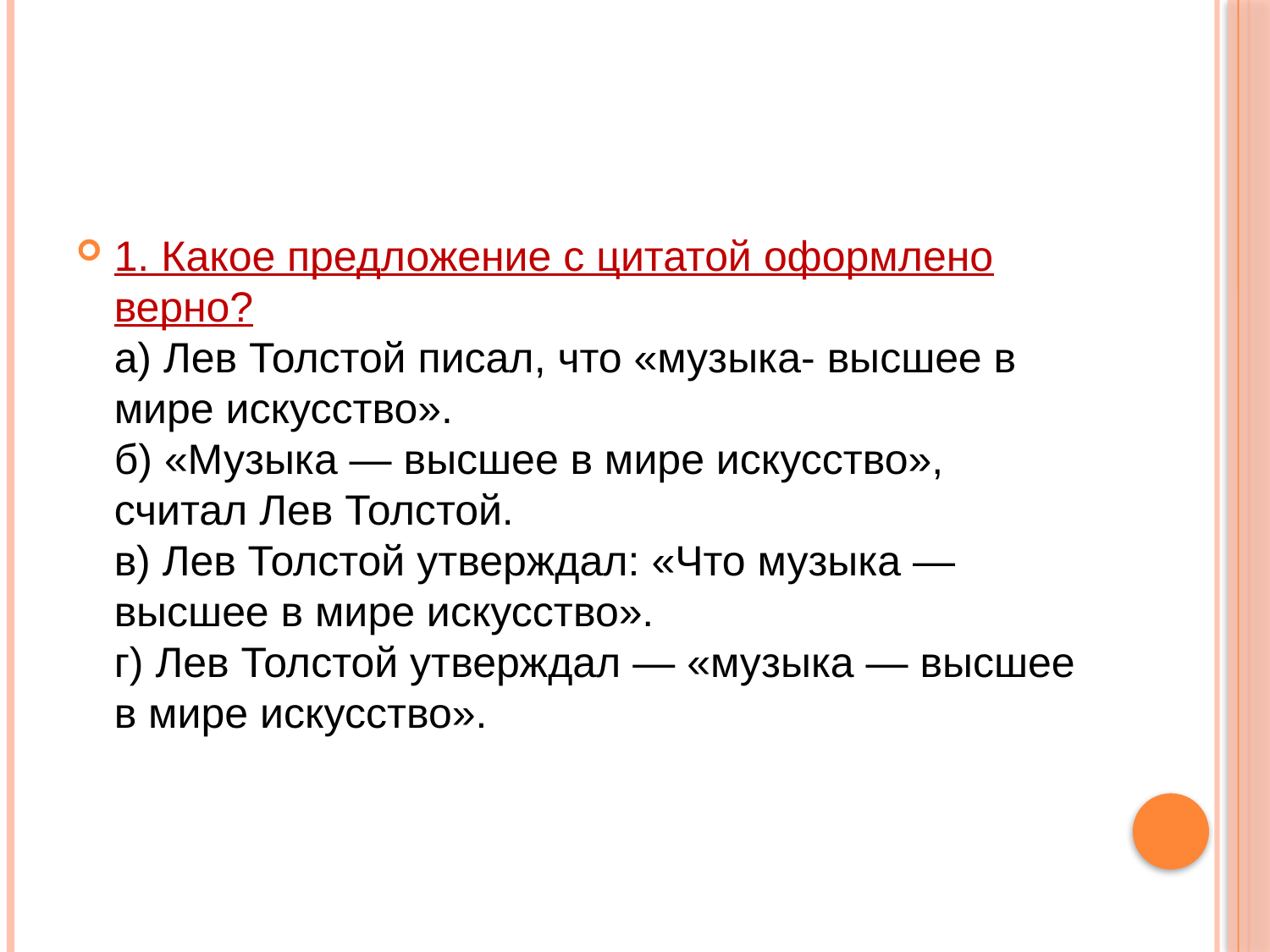

#
1. Какое предложение с цитатой оформлено верно?
а) Лев Толстой писал, что «музыка- высшее в мире искусство».
б) «Музыка — высшее в мире искусство», считал Лев Толстой.
в) Лев Толстой утверждал: «Что музыка — высшее в мире искусство».
г) Лев Толстой утверждал — «музыка — высшее в мире искусство».